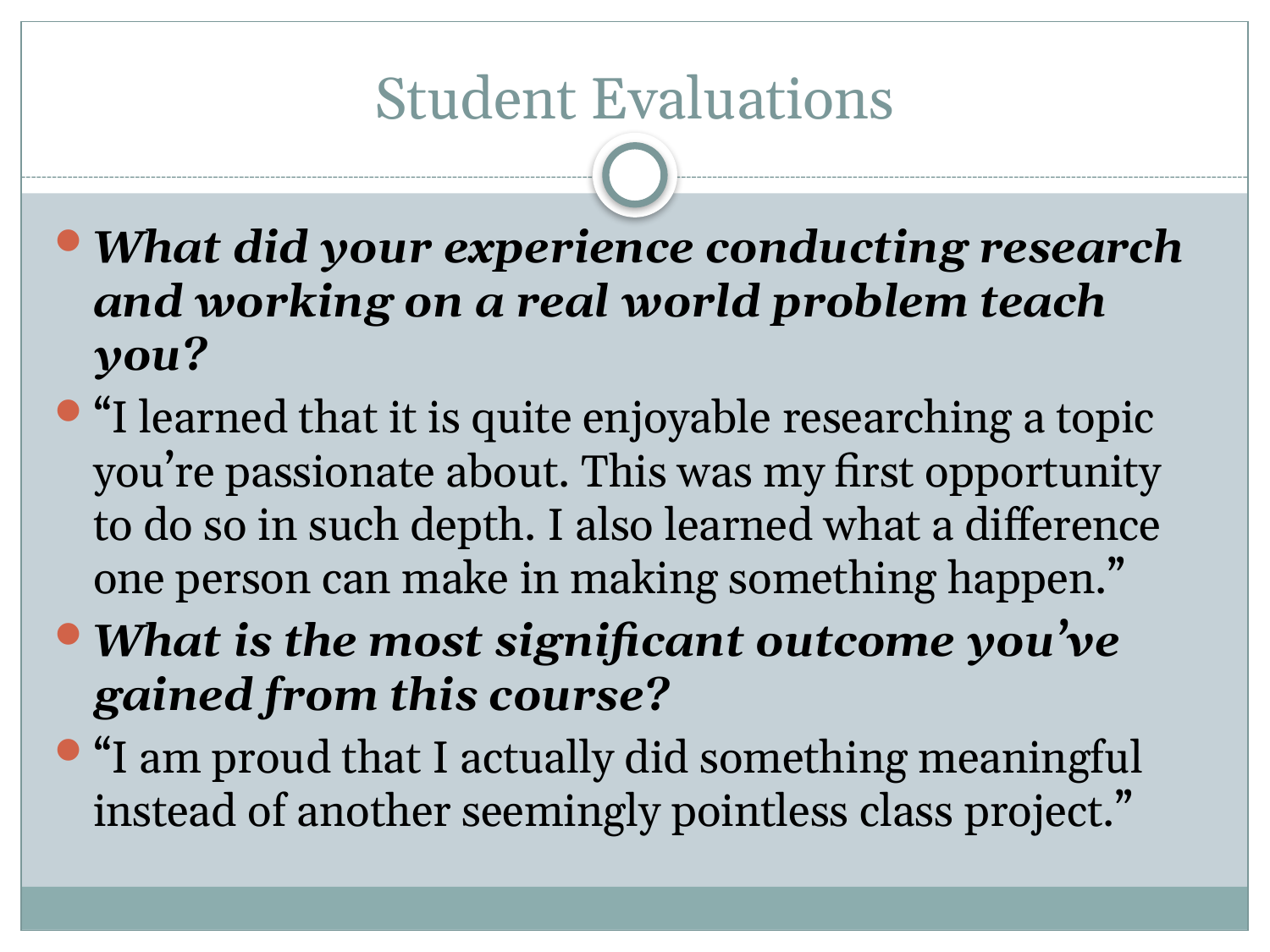

# Student Evaluations
What did your experience conducting research and working on a real world problem teach you?
“I learned that it is quite enjoyable researching a topic you’re passionate about. This was my first opportunity to do so in such depth. I also learned what a difference one person can make in making something happen.”
What is the most significant outcome you’ve gained from this course?
“I am proud that I actually did something meaningful instead of another seemingly pointless class project.”